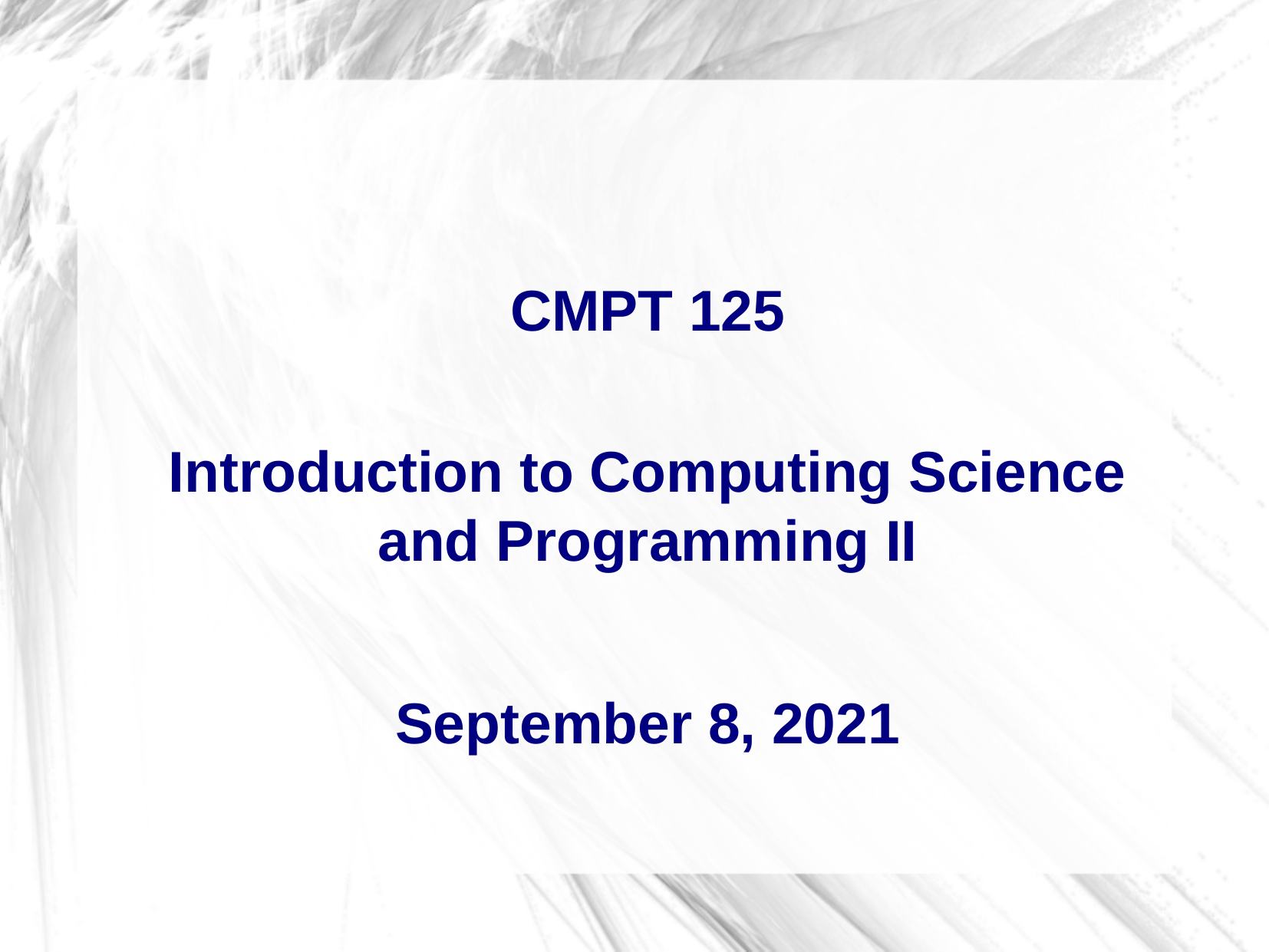

CMPT 125
Introduction to Computing Science
and Programming II

September 8, 2021